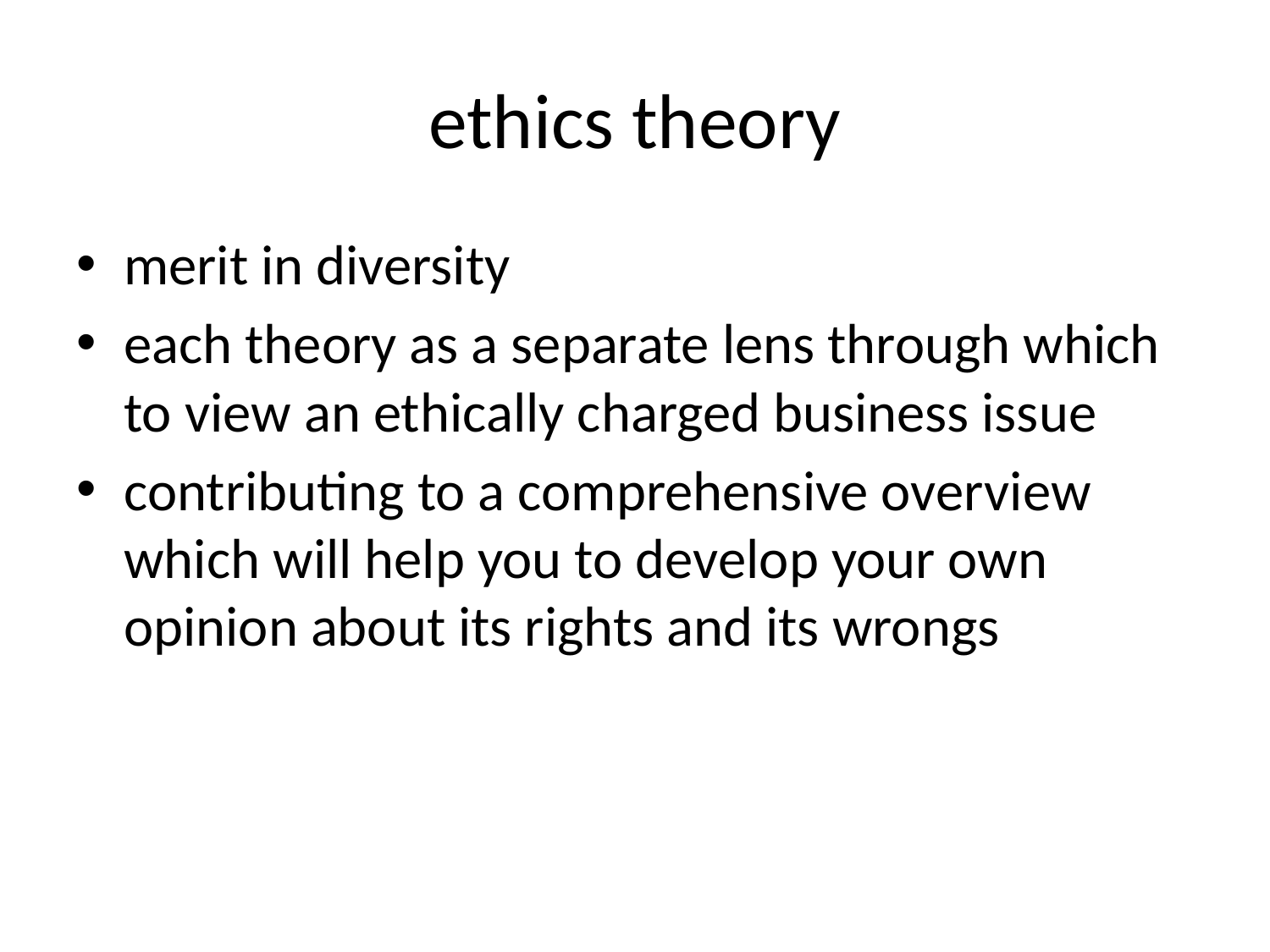

# ethics theory
merit in diversity
each theory as a separate lens through which to view an ethically charged business issue
contributing to a comprehensive overview which will help you to develop your own opinion about its rights and its wrongs